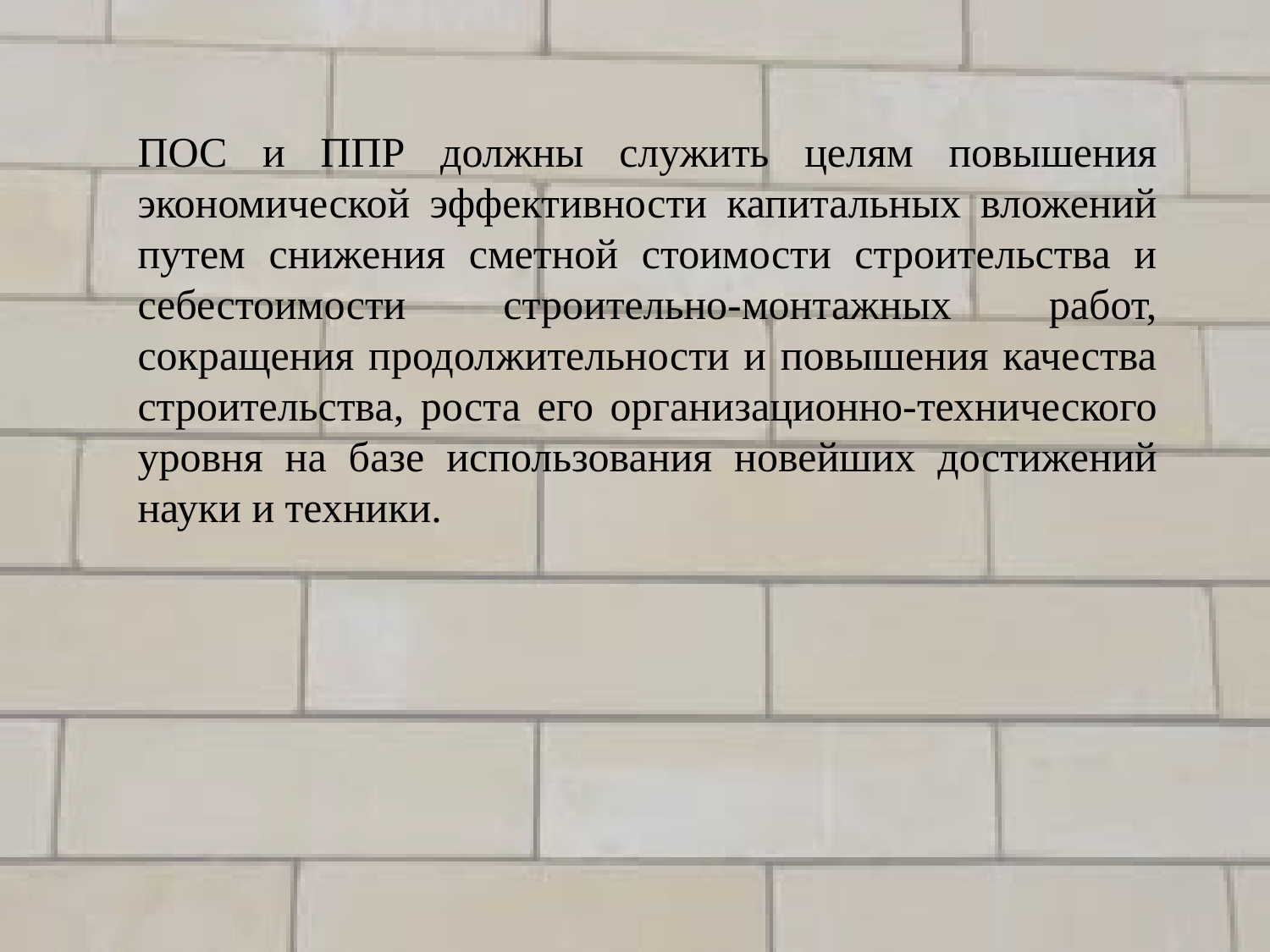

ПОС и ППР должны служить целям повышения экономической эффективности капитальных вложений путем снижения сметной стоимости строительства и себестоимости строительно-монтажных работ, сокращения продолжительности и повышения качества строительства, роста его органи­зационно-технического уровня на базе использования новейших достиже­ний науки и техники.